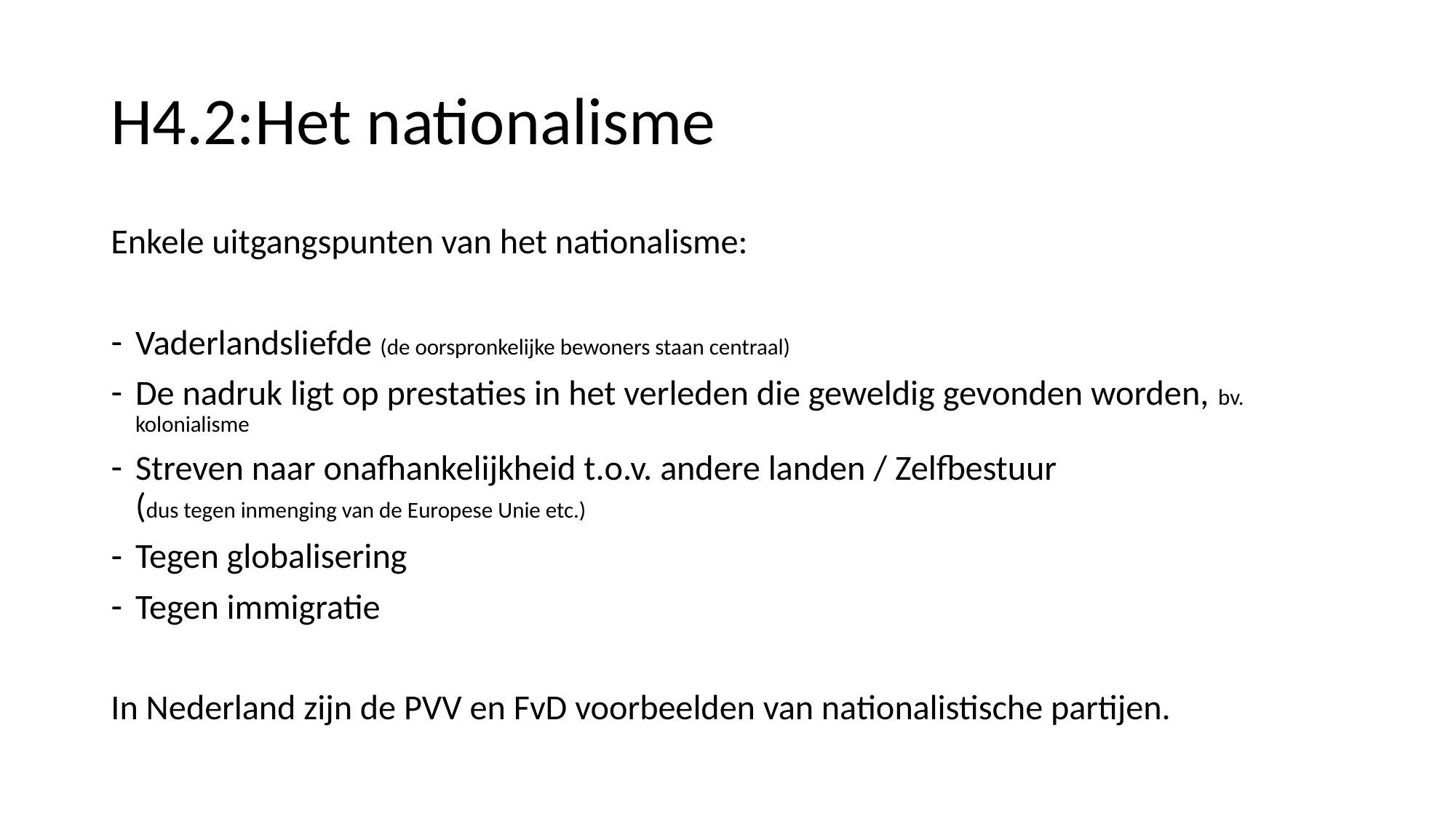

# H4.2:Het nationalisme
Enkele uitgangspunten van het nationalisme:

Vaderlandsliefde (de oorspronkelijke bewoners staan centraal)
De nadruk ligt op prestaties in het verleden die geweldig gevonden worden, bv. kolonialisme
Streven naar onafhankelijkheid t.o.v. andere landen / Zelfbestuur
(dus tegen inmenging van de Europese Unie etc.)
Tegen globalisering
Tegen immigratie

In Nederland zijn de PVV en FvD voorbeelden van nationalistische partijen.